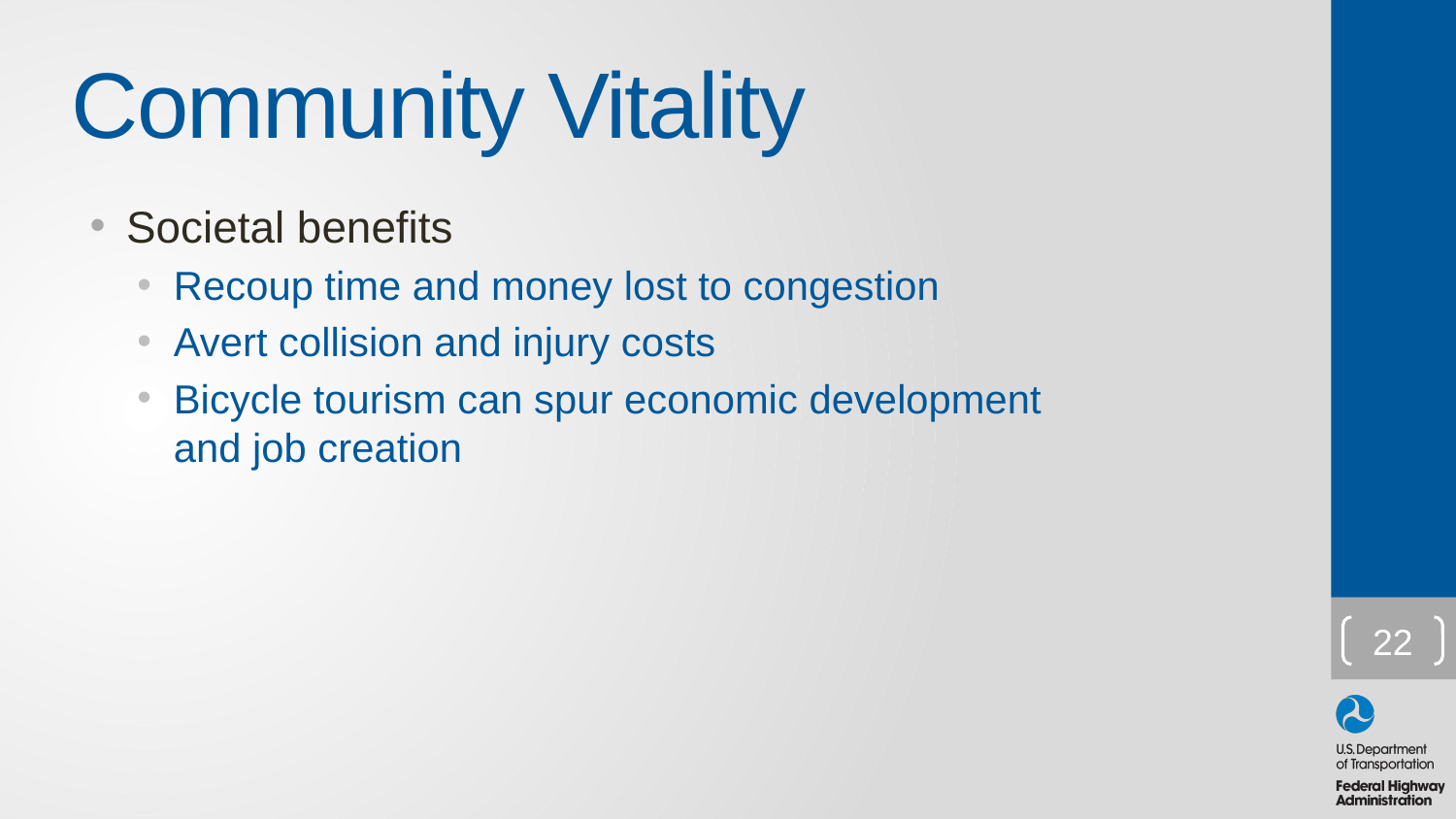

# Community Vitality
Societal benefits
Recoup time and money lost to congestion
Avert collision and injury costs
Bicycle tourism can spur economic development and job creation
22